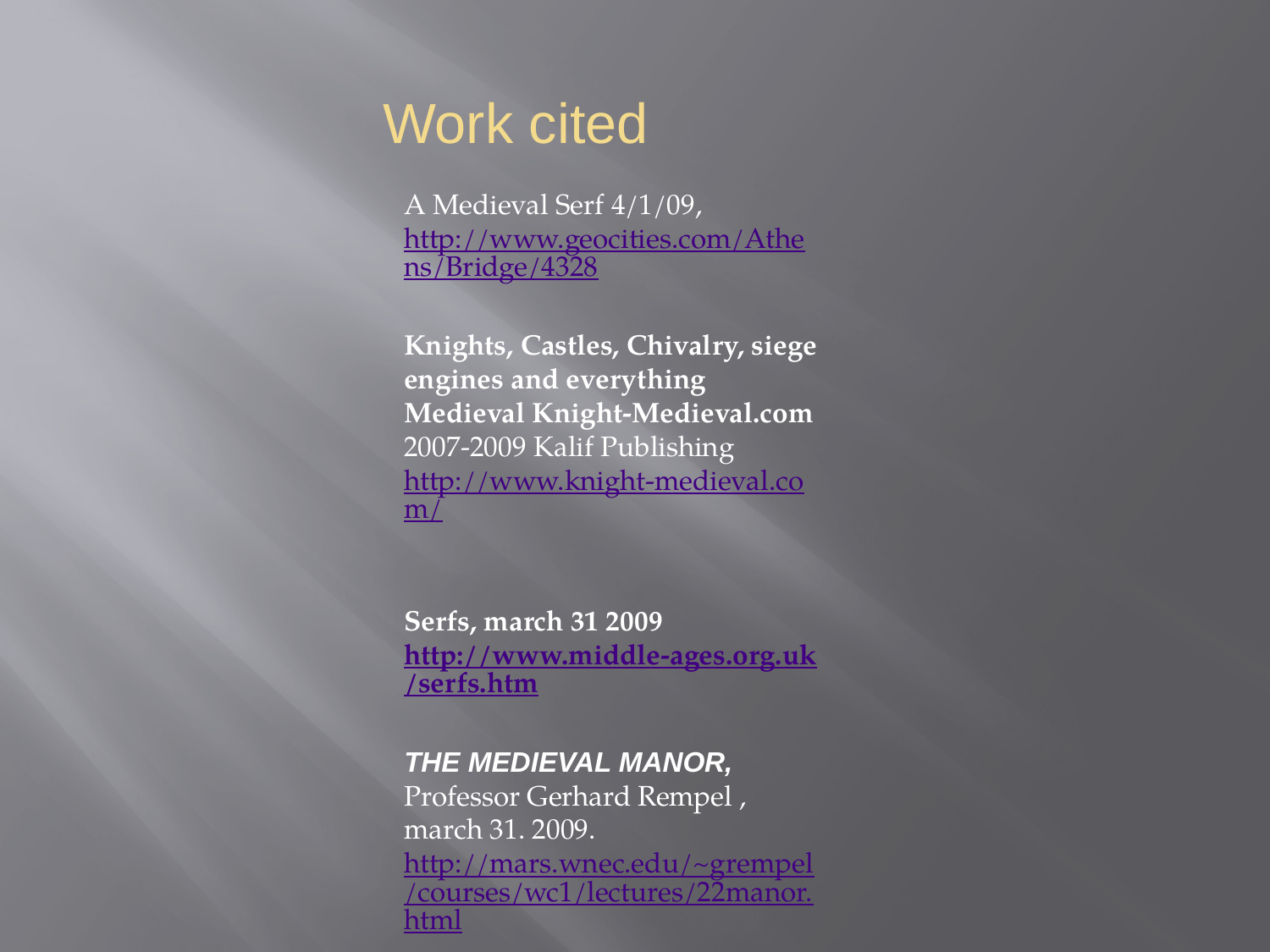

# Work cited
A Medieval Serf 4/1/09, http://www.geocities.com/Athens/Bridge/4328

Knights, Castles, Chivalry, siege engines and everything Medieval Knight-Medieval.com 2007-2009 Kalif Publishing http://www.knight-medieval.com/

Serfs, march 31 2009 http://www.middle-ages.org.uk/serfs.htm

THE MEDIEVAL MANOR, Professor Gerhard Rempel , march 31. 2009. http://mars.wnec.edu/~grempel/courses/wc1/lectures/22manor.html